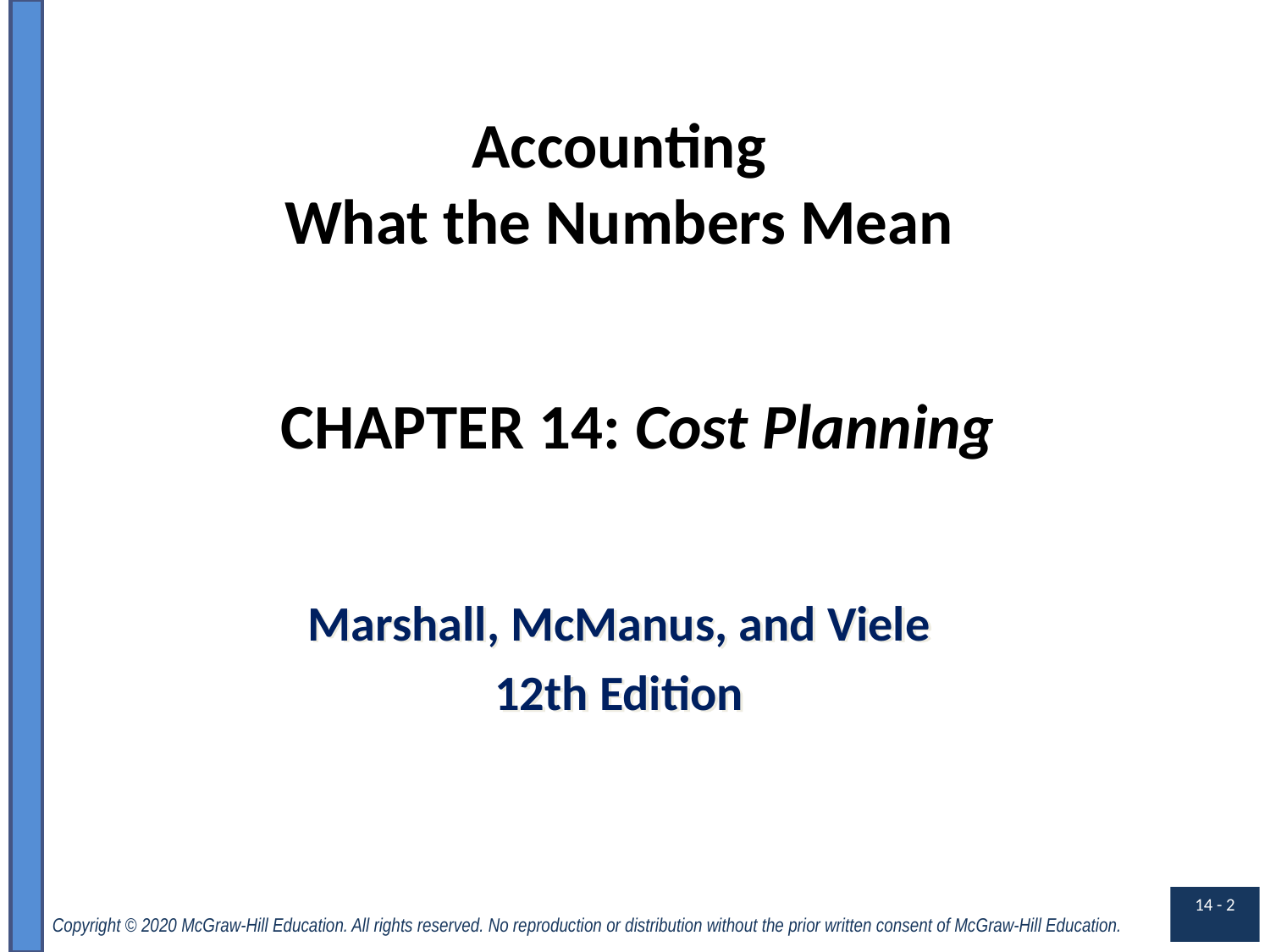

Accounting
What the Numbers Mean
CHAPTER 14: Cost Planning

Marshall, McManus, and Viele
12th Edition